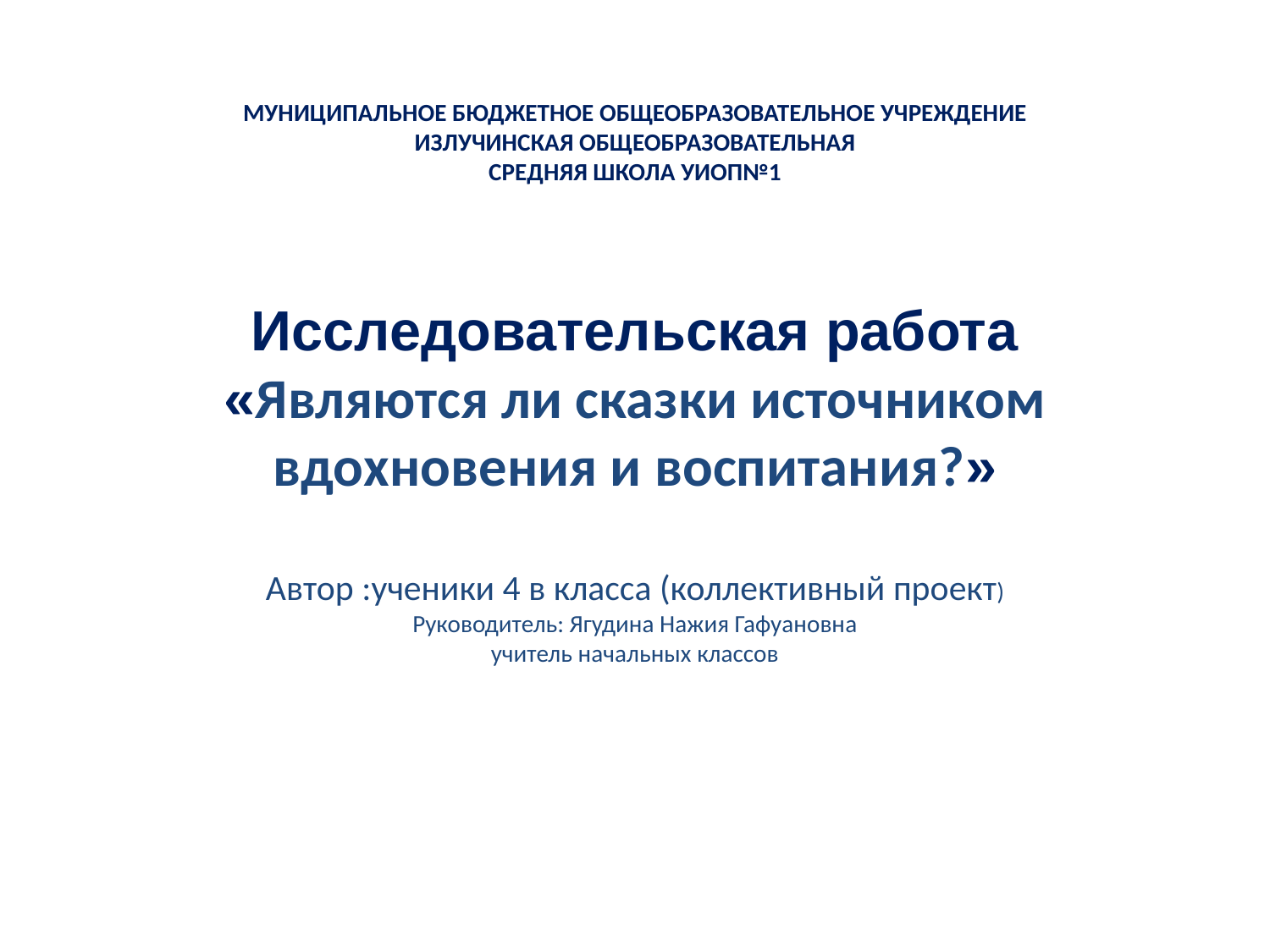

# МУНИЦИПАЛЬНОЕ БЮДЖЕТНОЕ ОБЩЕОБРАЗОВАТЕЛЬНОЕ УЧРЕЖДЕНИЕ ИЗЛУЧИНСКАЯ ОБЩЕОБРАЗОВАТЕЛЬНАЯ СРЕДНЯЯ ШКОЛА УИОП№1
Исследовательская работа
«Являются ли сказки источником вдохновения и воспитания?»

Автор :ученики 4 в класса (коллективный проект)
Руководитель: Ягудина Нажия Гафуановна
учитель начальных классов